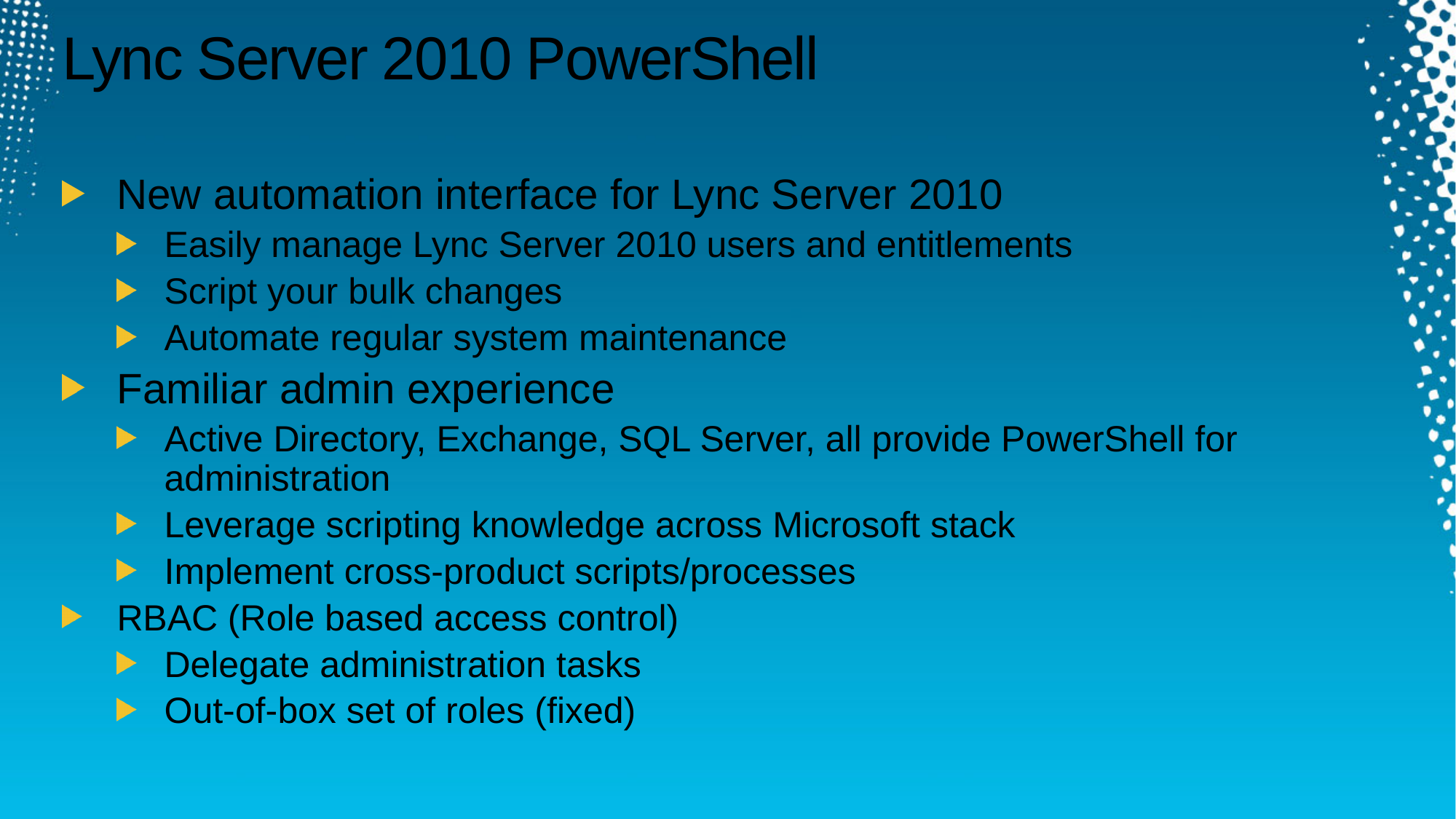

# Lync Server 2010 PowerShell
New automation interface for Lync Server 2010
Easily manage Lync Server 2010 users and entitlements
Script your bulk changes
Automate regular system maintenance
Familiar admin experience
Active Directory, Exchange, SQL Server, all provide PowerShell for administration
Leverage scripting knowledge across Microsoft stack
Implement cross-product scripts/processes
RBAC (Role based access control)
Delegate administration tasks
Out-of-box set of roles (fixed)